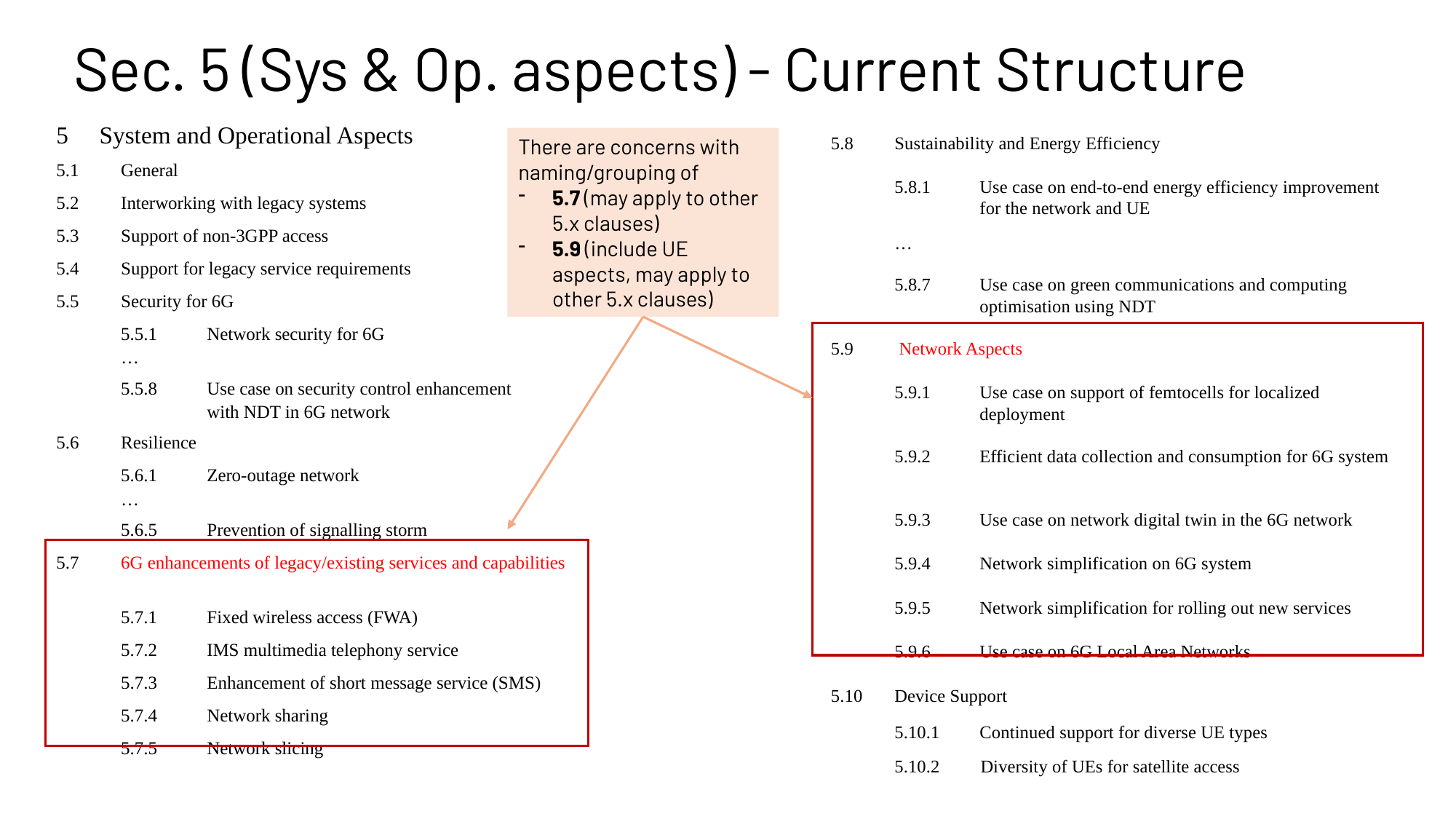

# Sec. 5 (Sys & Op. aspects) - Current Structure
5	System and Operational Aspects
5.1	General
5.2	Interworking with legacy systems
5.3	Support of non-3GPP access
5.4	Support for legacy service requirements
5.5	Security for 6G
5.5.1	Network security for 6G
…
5.5.8	Use case on security control enhancement
with NDT in 6G network
5.6	Resilience
5.6.1	Zero-outage network
…
5.6.5	Prevention of signalling storm
5.7 	6G enhancements of legacy/existing services and capabilities
5.7.1	Fixed wireless access (FWA)
5.7.2	IMS multimedia telephony service
5.7.3	Enhancement of short message service (SMS)
5.7.4	Network sharing
5.7.5	Network slicing
5.8	Sustainability and Energy Efficiency
5.8.1	Use case on end-to-end energy efficiency improvement for the network and UE
…
5.8.7	Use case on green communications and computing optimisation using NDT
5.9	 Network Aspects
5.9.1	Use case on support of femtocells for localized deployment
5.9.2	Efficient data collection and consumption for 6G system
5.9.3	Use case on network digital twin in the 6G network
5.9.4	Network simplification on 6G system
5.9.5	Network simplification for rolling out new services
5.9.6	Use case on 6G Local Area Networks
5.10	Device Support
5.10.1 	Continued support for diverse UE types
5.10.2         Diversity of UEs for satellite access

There are concerns with naming/grouping of
5.7 (may apply to other 5.x clauses)
5.9 (include UE aspects, may apply to other 5.x clauses)